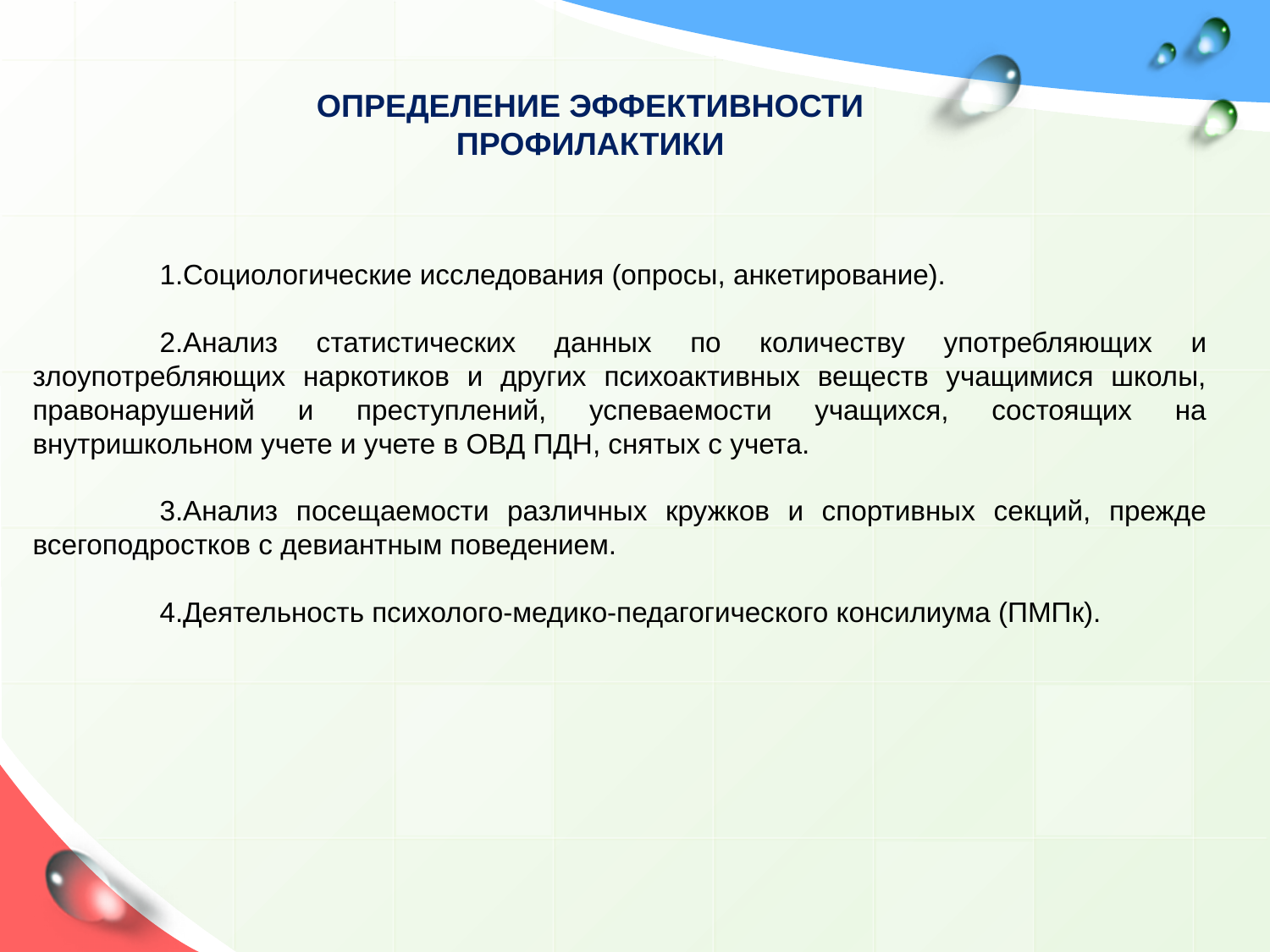

определение эффективности  профилактики
	1.Социологические исследования (опросы, анкетирование).

	2.Анализ статистических данных по количеству употребляющих и злоупотребляющих наркотиков и других психоактивных веществ учащимися школы, правонарушений и преступлений, успеваемости учащихся, состоящих на внутришкольном учете и учете в ОВД ПДН, снятых с учета.

	3.Анализ посещаемости различных кружков и спортивных секций, прежде всегоподростков с девиантным поведением.

	4.Деятельность психолого-медико-педагогического консилиума (ПМПк).